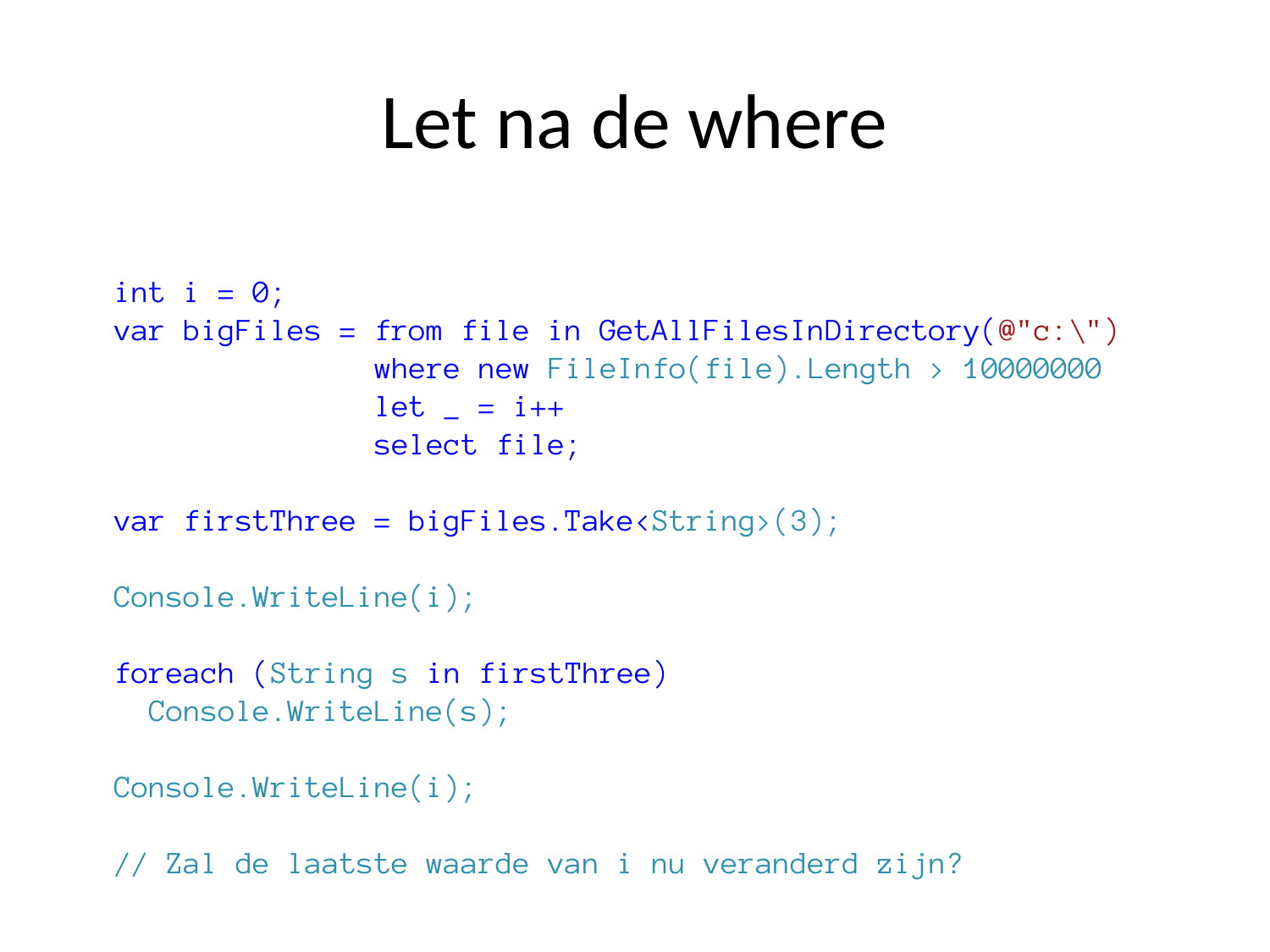

# Let na de where
int i = 0;
var bigFiles = from file in GetAllFilesInDirectory(@"c:\")
               where new FileInfo(file).Length > 10000000
               let _ = i++
               select file;

var firstThree = bigFiles.Take<String>(3);

Console.WriteLine(i);

foreach (String s in firstThree)
  Console.WriteLine(s);

Console.WriteLine(i);

// Zal de laatste waarde van i nu veranderd zijn?